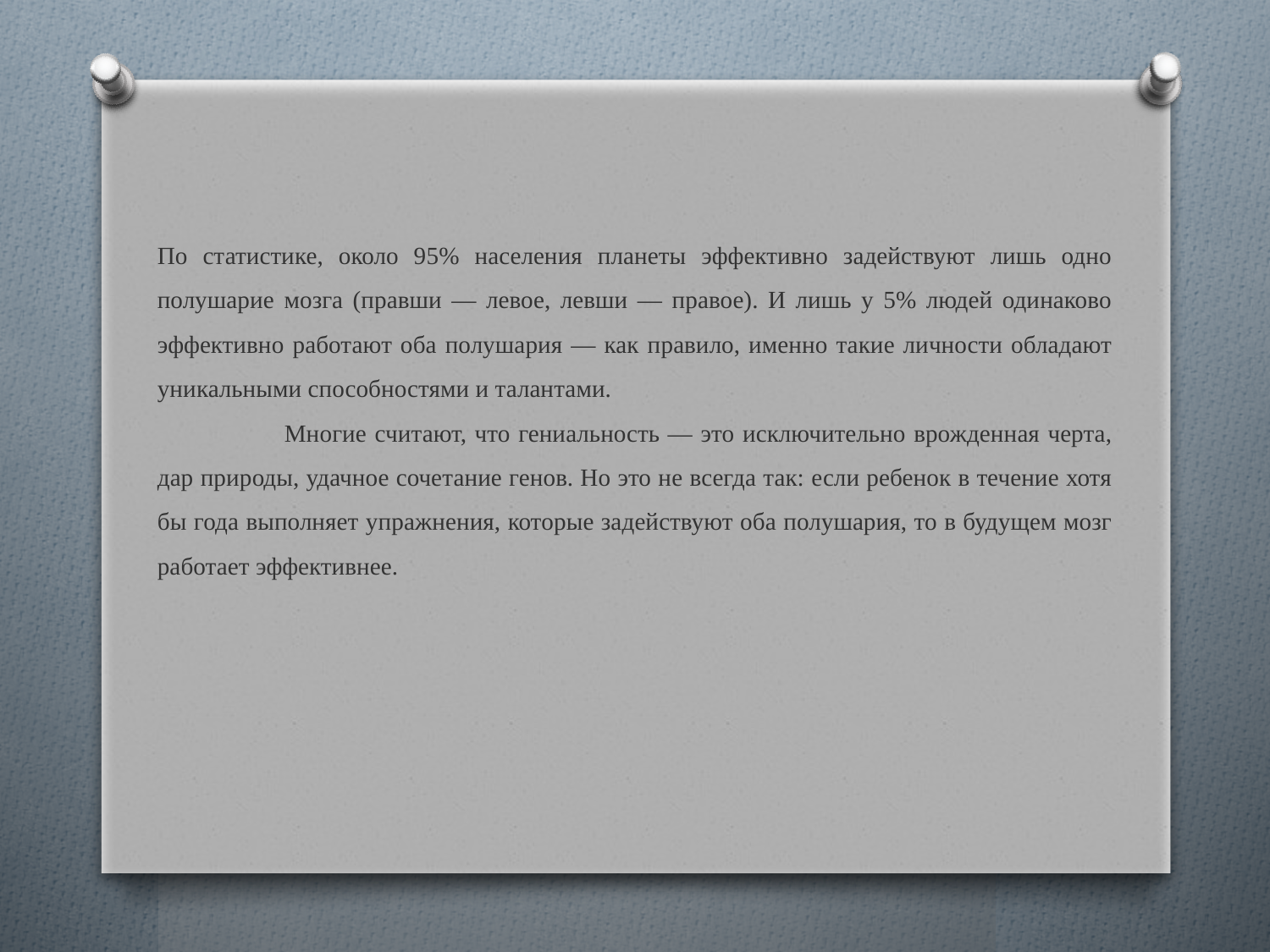

По статистике, около 95% населения планеты эффективно задействуют лишь одно полушарие мозга (правши — левое, левши — правое). И лишь у 5% людей одинаково эффективно работают оба полушария — как правило, именно такие личности обладают уникальными способностями и талантами.
	Многие считают, что гениальность — это исключительно врожденная черта, дар природы, удачное сочетание генов. Но это не всегда так: если ребенок в течение хотя бы года выполняет упражнения, которые задействуют оба полушария, то в будущем мозг работает эффективнее.